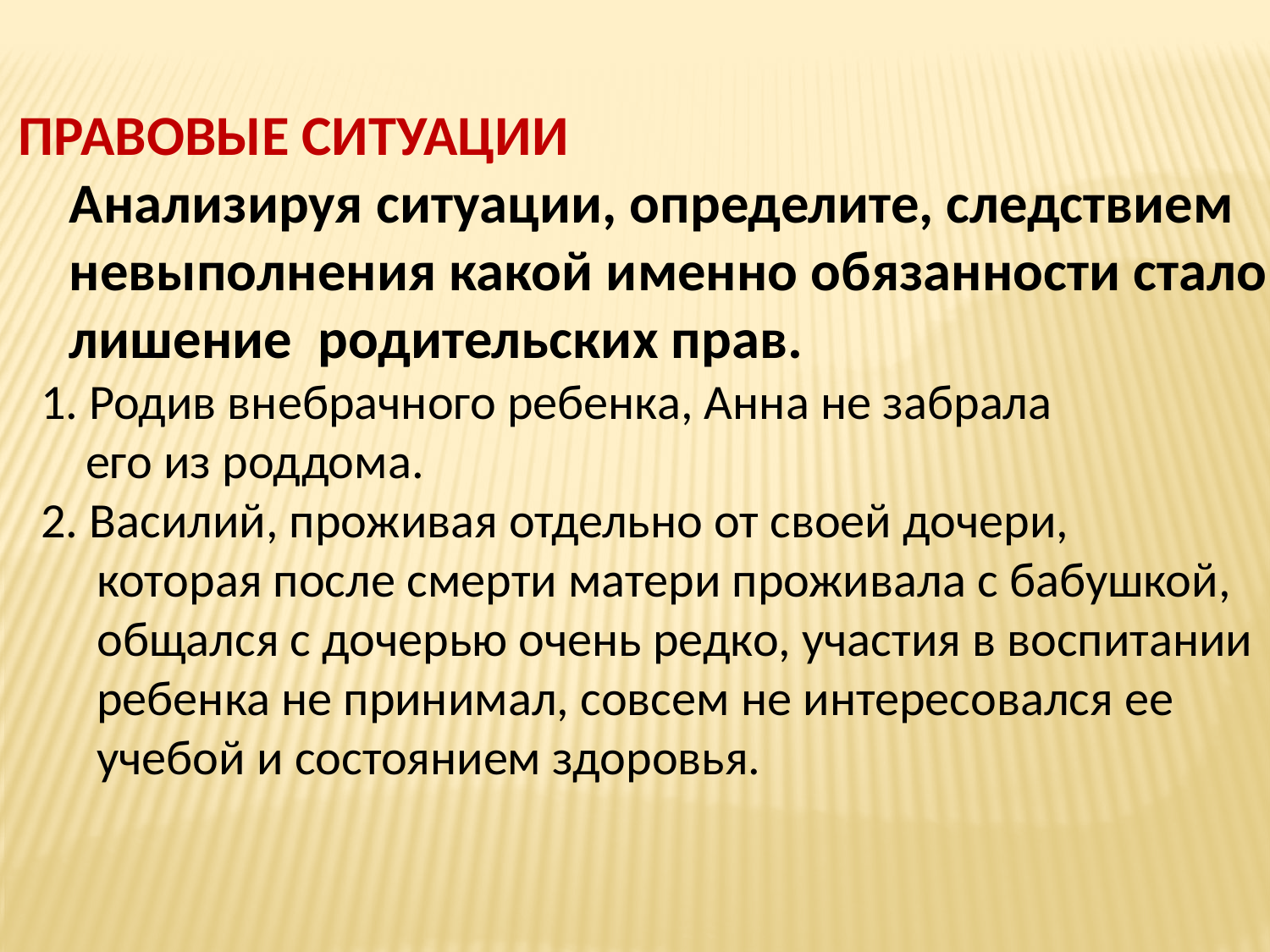

ПРАВОВЫЕ СИТУАЦИИ
    Анализируя ситуации, определите, следствием
    невыполнения какой именно обязанности стало
    лишение  родительских прав.
  1. Родив внебрачного ребенка, Анна не забрала
      его из роддома.
  2. Василий, проживая отдельно от своей дочери,
       которая после смерти матери проживала с бабушкой,
       общался с дочерью очень редко, участия в воспитании
       ребенка не принимал, совсем не интересовался ее
       учебой и состоянием здоровья.